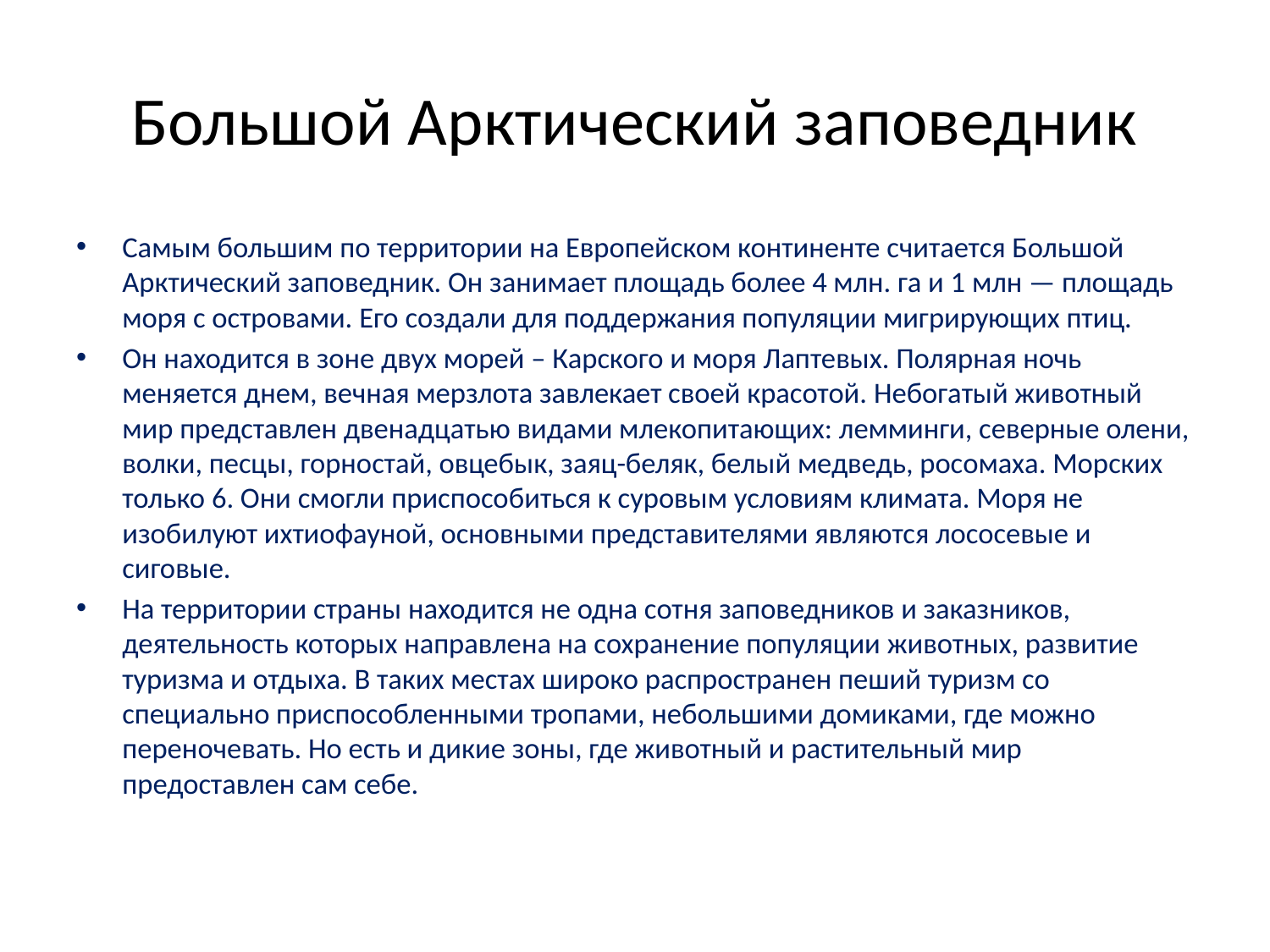

# Большой Арктический заповедник
Самым большим по территории на Европейском континенте считается Большой Арктический заповедник. Он занимает площадь более 4 млн. га и 1 млн — площадь моря с островами. Его создали для поддержания популяции мигрирующих птиц.
Он находится в зоне двух морей – Карского и моря Лаптевых. Полярная ночь меняется днем, вечная мерзлота завлекает своей красотой. Небогатый животный мир представлен двенадцатью видами млекопитающих: лемминги, северные олени, волки, песцы, горностай, овцебык, заяц-беляк, белый медведь, росомаха. Морских только 6. Они смогли приспособиться к суровым условиям климата. Моря не изобилуют ихтиофауной, основными представителями являются лососевые и сиговые.
На территории страны находится не одна сотня заповедников и заказников, деятельность которых направлена на сохранение популяции животных, развитие туризма и отдыха. В таких местах широко распространен пеший туризм со специально приспособленными тропами, небольшими домиками, где можно переночевать. Но есть и дикие зоны, где животный и растительный мир предоставлен сам себе.